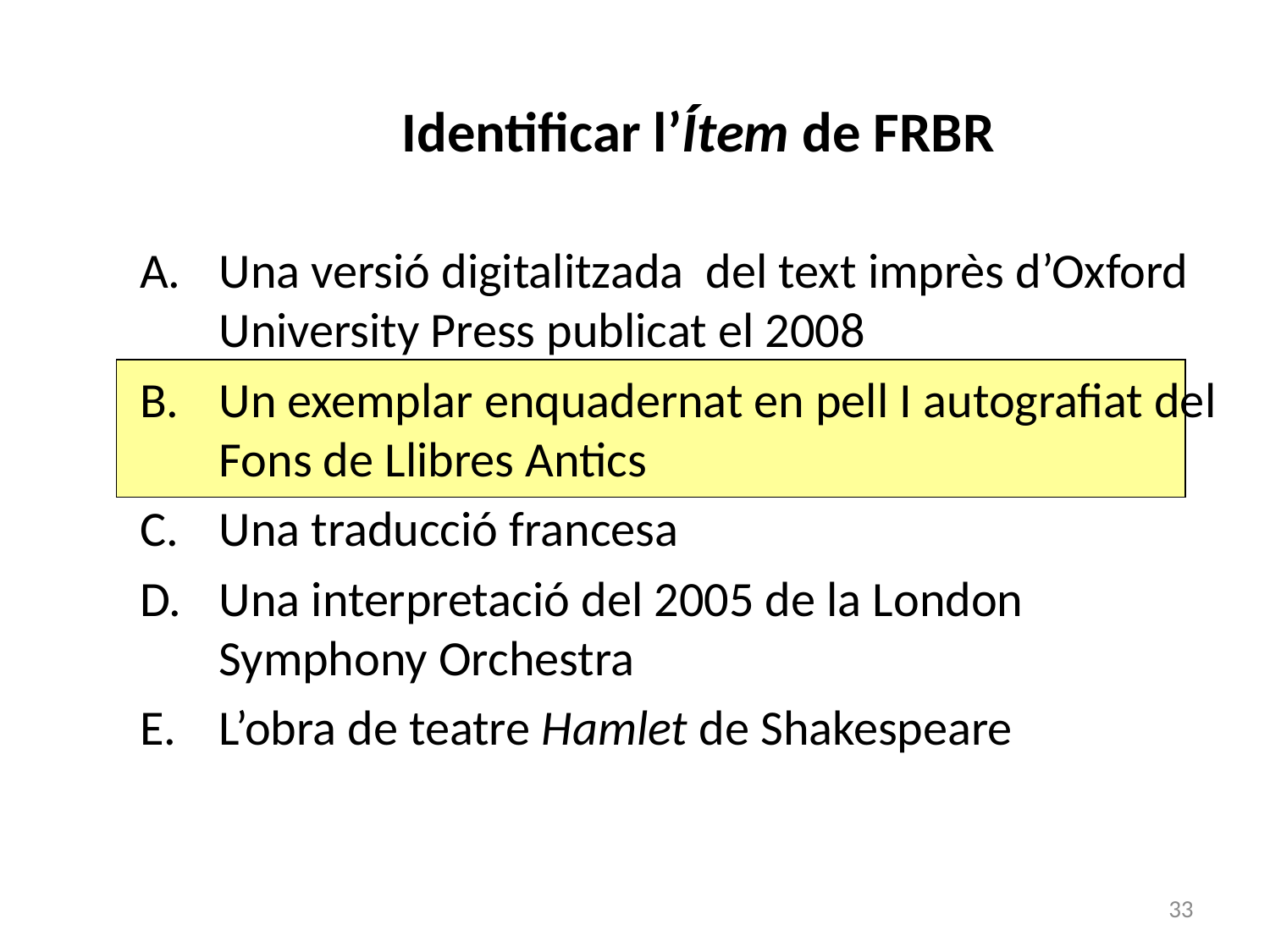

Identificar l’Ítem de FRBR
Una versió digitalitzada  del text imprès d’Oxford University Press publicat el 2008
Un exemplar enquadernat en pell I autografiat del Fons de Llibres Antics
Una traducció francesa
Una interpretació del 2005 de la London Symphony Orchestra
L’obra de teatre Hamlet de Shakespeare

33
33